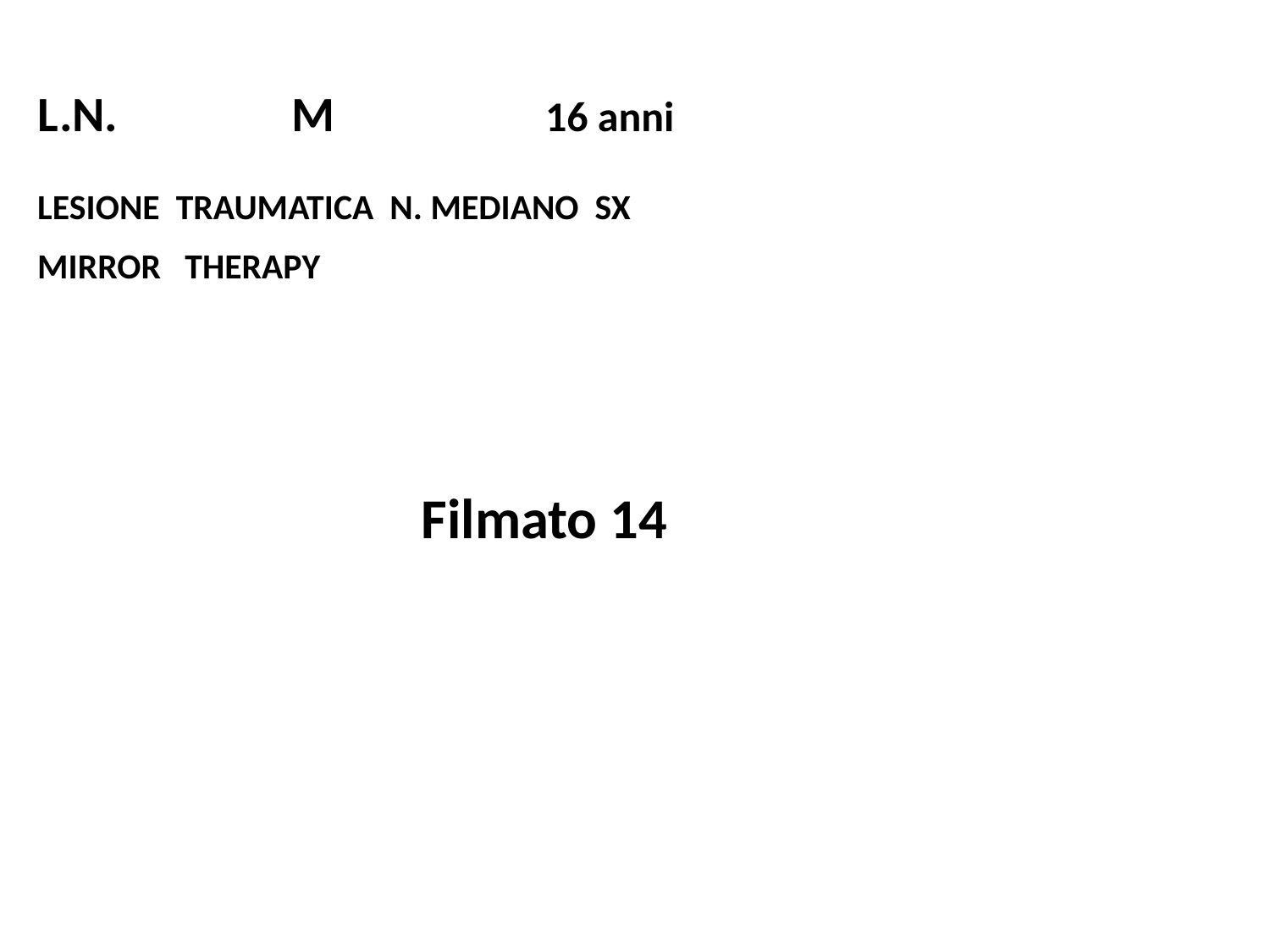

L.N.		M		16 anni

LESIONE  TRAUMATICA  N. MEDIANO  SX

MIRROR   THERAPY

Filmato 14